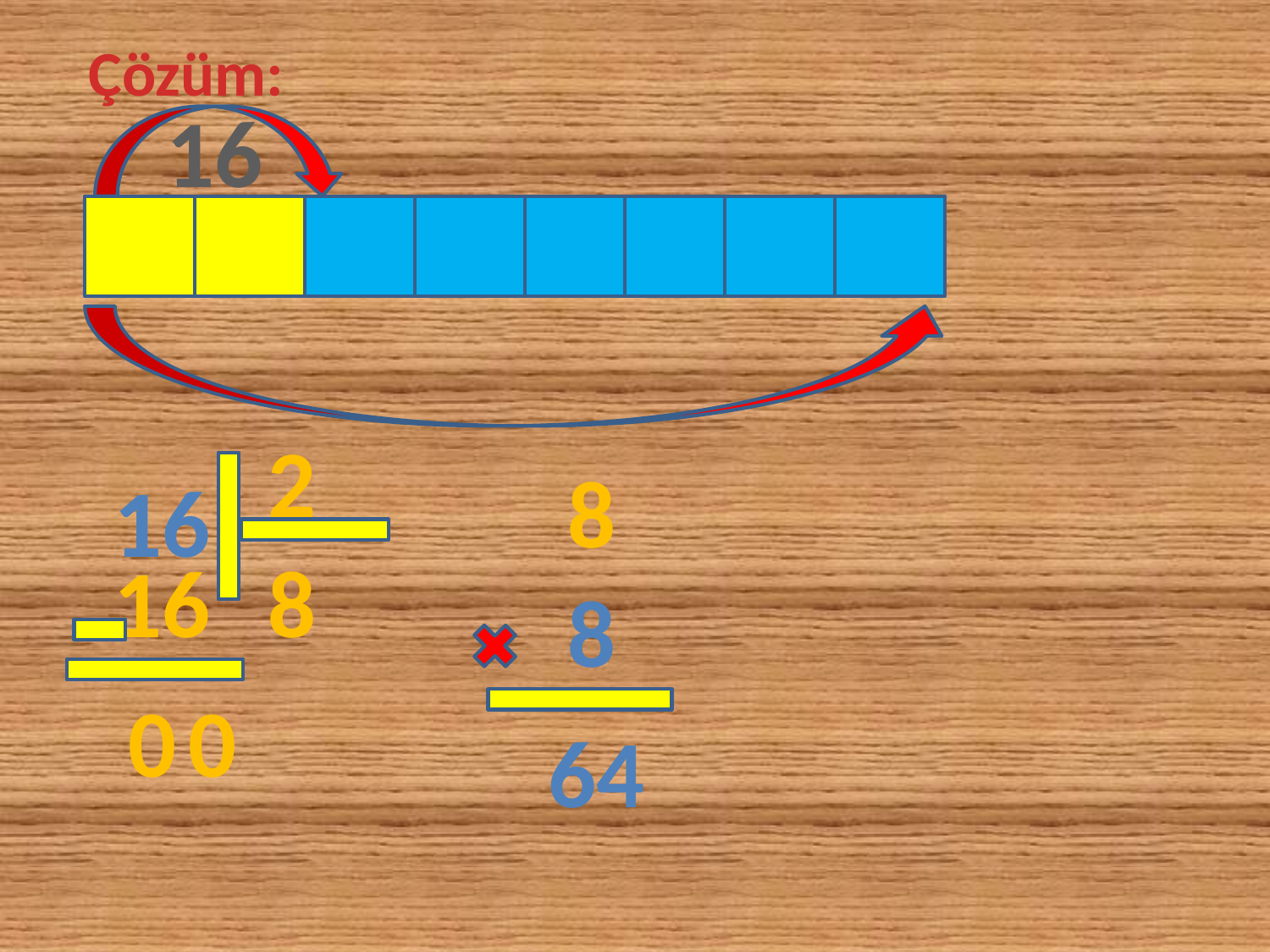

Çözüm:
16

2
8
16

16
8
8

0
0
64